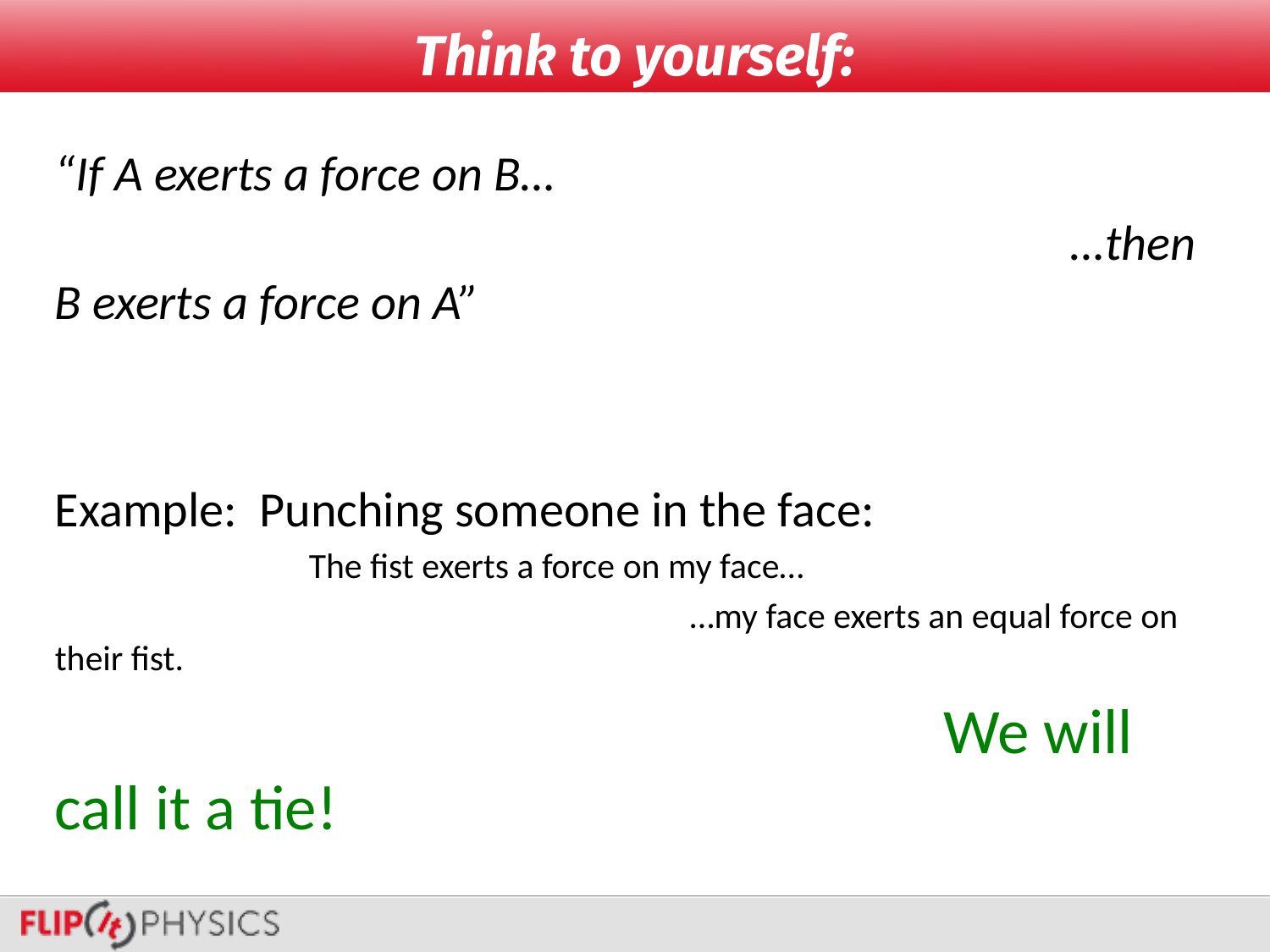

# Think to yourself:
“If A exerts a force on B…
								…then B exerts a force on A”

Example:  Punching someone in the face:
		The fist exerts a force on my face…
					…my face exerts an equal force on their fist.
							We will call it a tie!

MUST BE INTERACTION BETWEEN TWO SEPARATE OBJECTS!